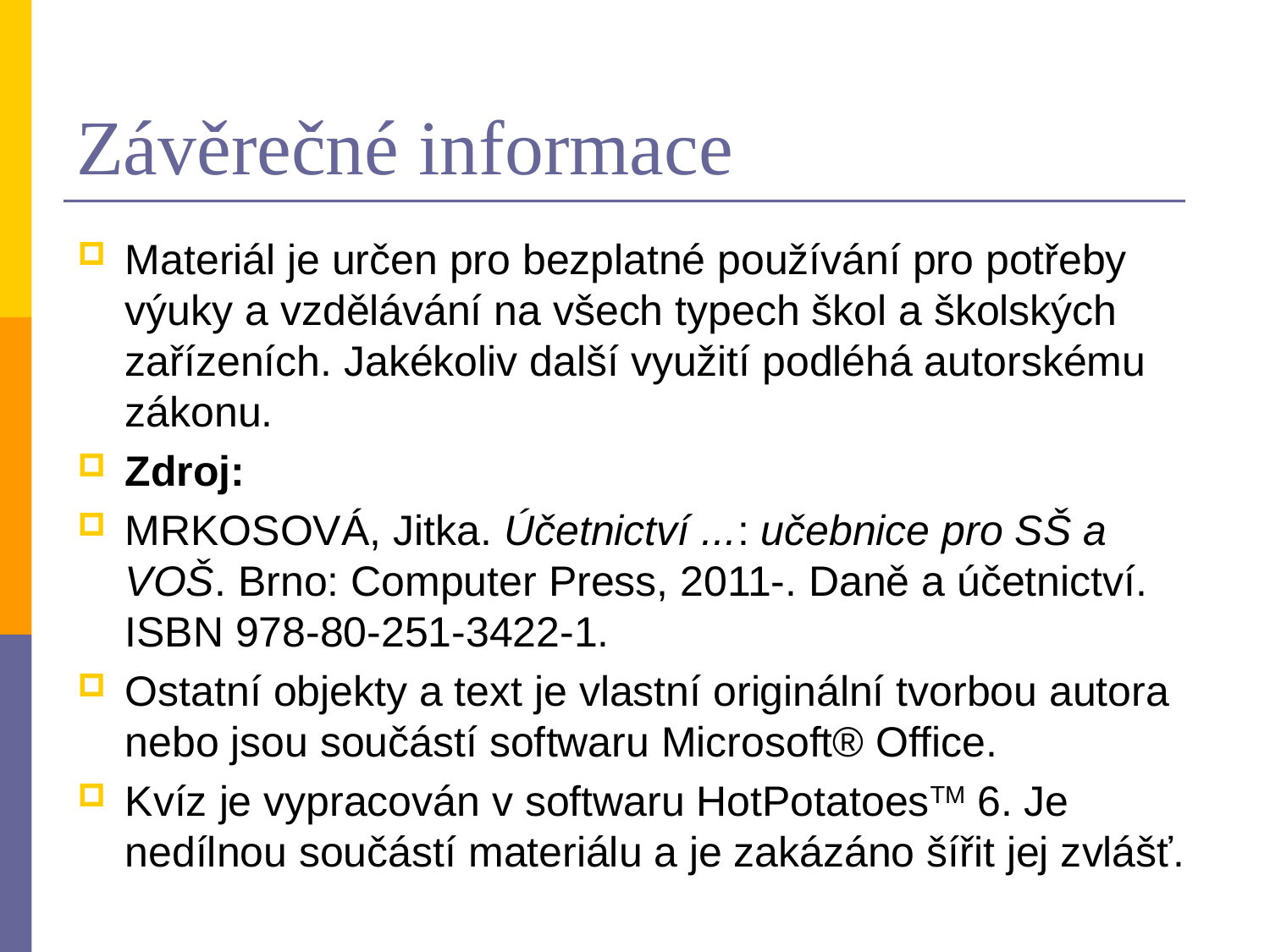

# Závěrečné informace
Materiál je určen pro bezplatné používání pro potřeby výuky a vzdělávání na všech typech škol a školských zařízeních. Jakékoliv další využití podléhá autorskému zákonu.
Zdroj:
MRKOSOVÁ, Jitka. Účetnictví ...: učebnice pro SŠ a VOŠ. Brno: Computer Press, 2011-. Daně a účetnictví. ISBN 978-80-251-3422-1.
Ostatní objekty a text je vlastní originální tvorbou autora nebo jsou součástí softwaru Microsoft® Office.
Kvíz je vypracován v softwaru HotPotatoesTM 6. Je nedílnou součástí materiálu a je zakázáno šířit jej zvlášť.